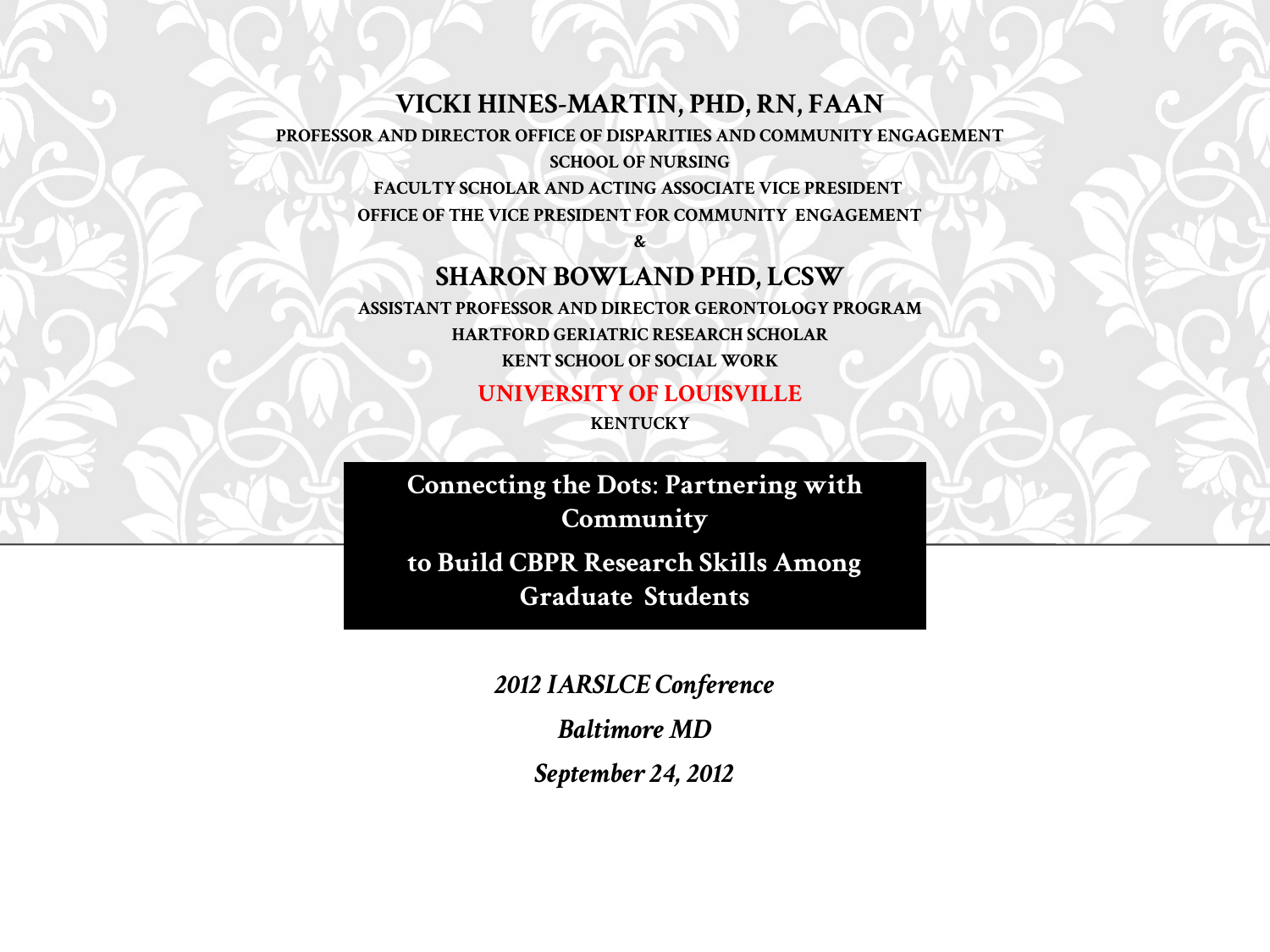

# Vicki Hines-Martin, PhD, RN, FAAN Professor and Director Office of Disparities and Community Engagement School of Nursing Faculty Scholar and Acting Associate Vice President Office of the Vice President for Community  Engagement & Sharon Bowland PhD, LCSW Assistant Professor and Director Gerontology Program Hartford Geriatric Research Scholar Kent School of Social Work University of Louisville Kentucky
Connecting the Dots: Partnering with Community
to Build CBPR Research Skills Among Graduate  Students

2012 IARSLCE Conference
Baltimore MD
September 24, 2012
Students